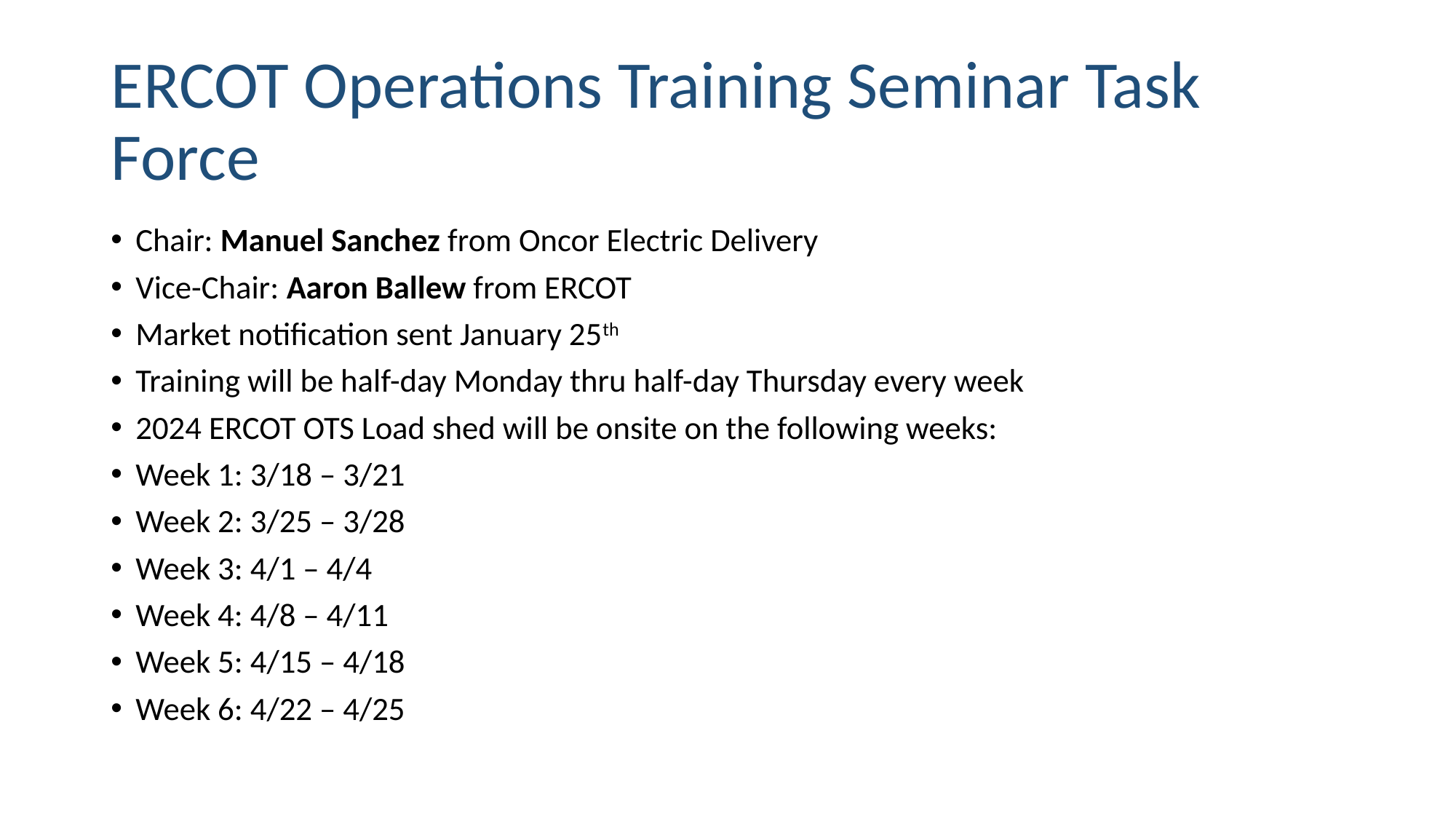

# ERCOT Operations Training Seminar Task Force
Chair: Manuel Sanchez from Oncor Electric Delivery
Vice-Chair: Aaron Ballew from ERCOT
Market notification sent January 25th
Training will be half-day Monday thru half-day Thursday every week
2024 ERCOT OTS Load shed will be onsite on the following weeks:
Week 1: 3/18 – 3/21
Week 2: 3/25 – 3/28
Week 3: 4/1 – 4/4
Week 4: 4/8 – 4/11
Week 5: 4/15 – 4/18
Week 6: 4/22 – 4/25